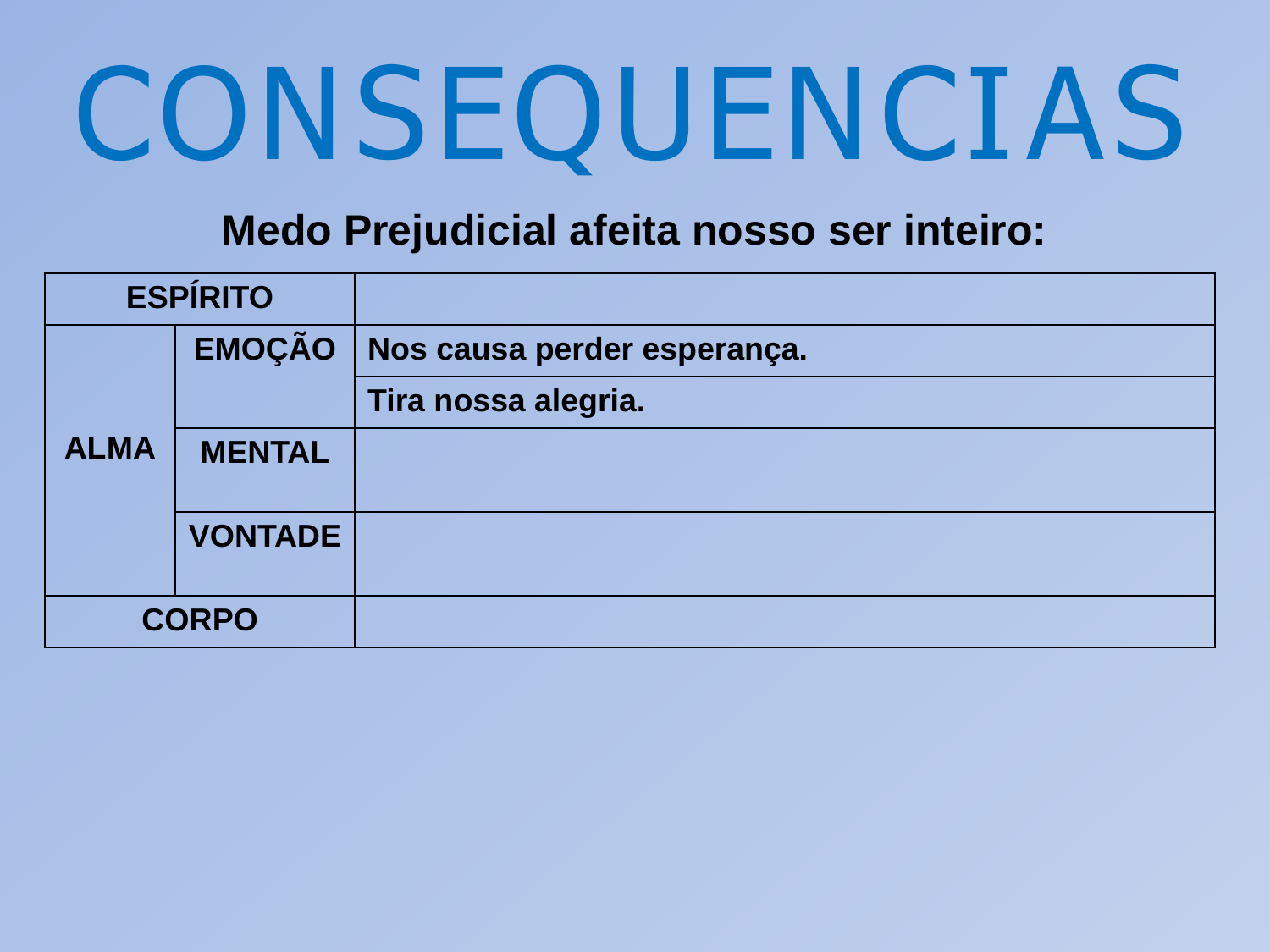

CONSEQUENCIAS

Medo Prejudicial afeita nosso ser inteiro:

| ESPÍRITO |  |  |
| --- | --- | --- |
| ALMA | EMOÇÃO | Nos causa perder esperança. |
|  |  | Tira nossa alegria. |
|  | MENTAL |  |
|  | VONTADE |  |
| CORPO |  |  |